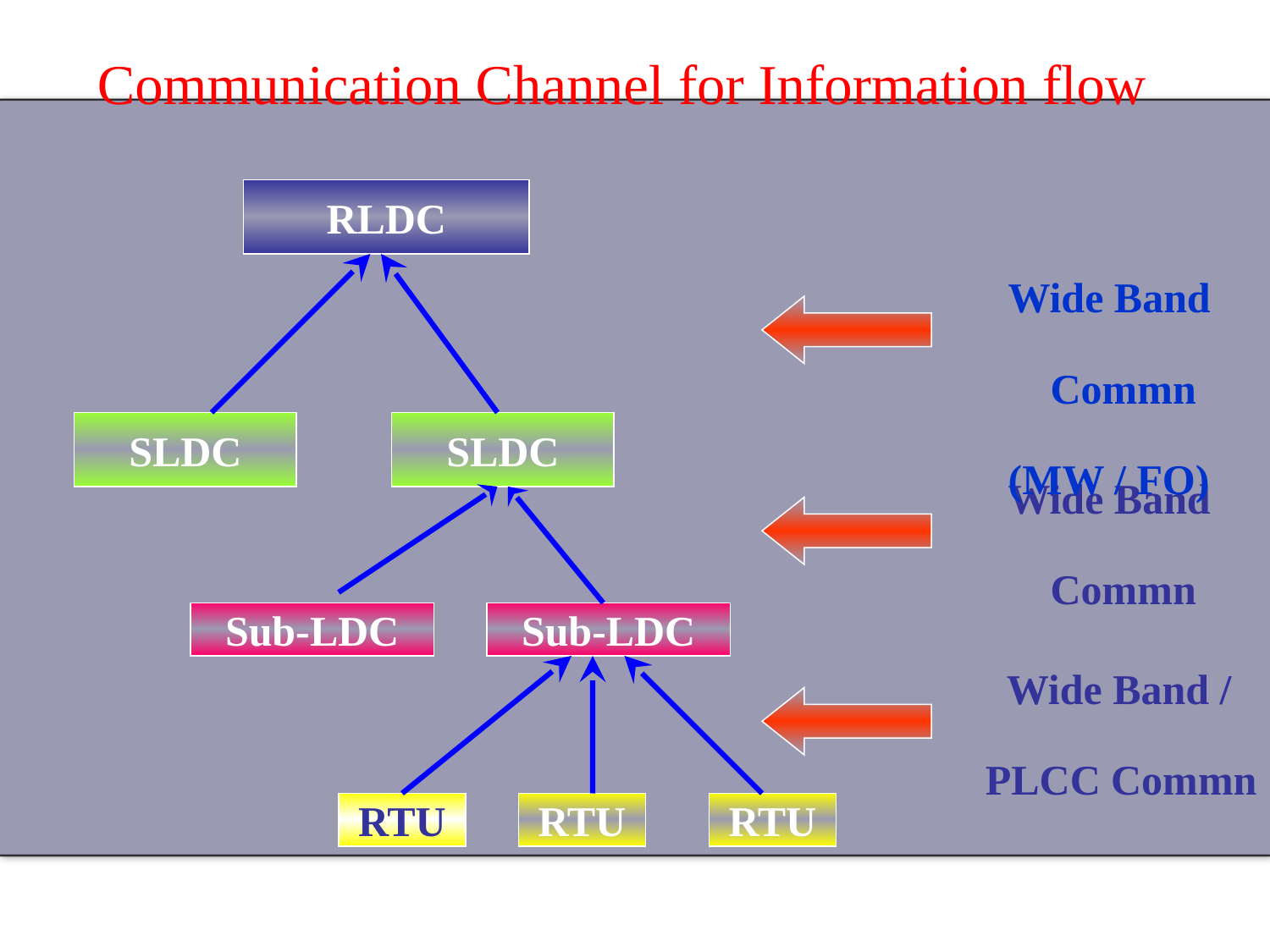

Communication Channel for Information flow
RLDC

Wide Band
    Commn
(MW / FO)

SLDC
SLDC
Wide Band
    Commn

Sub-LDC
Sub-LDC

  Wide Band /
PLCC Commn

RTU
RTU
RTU